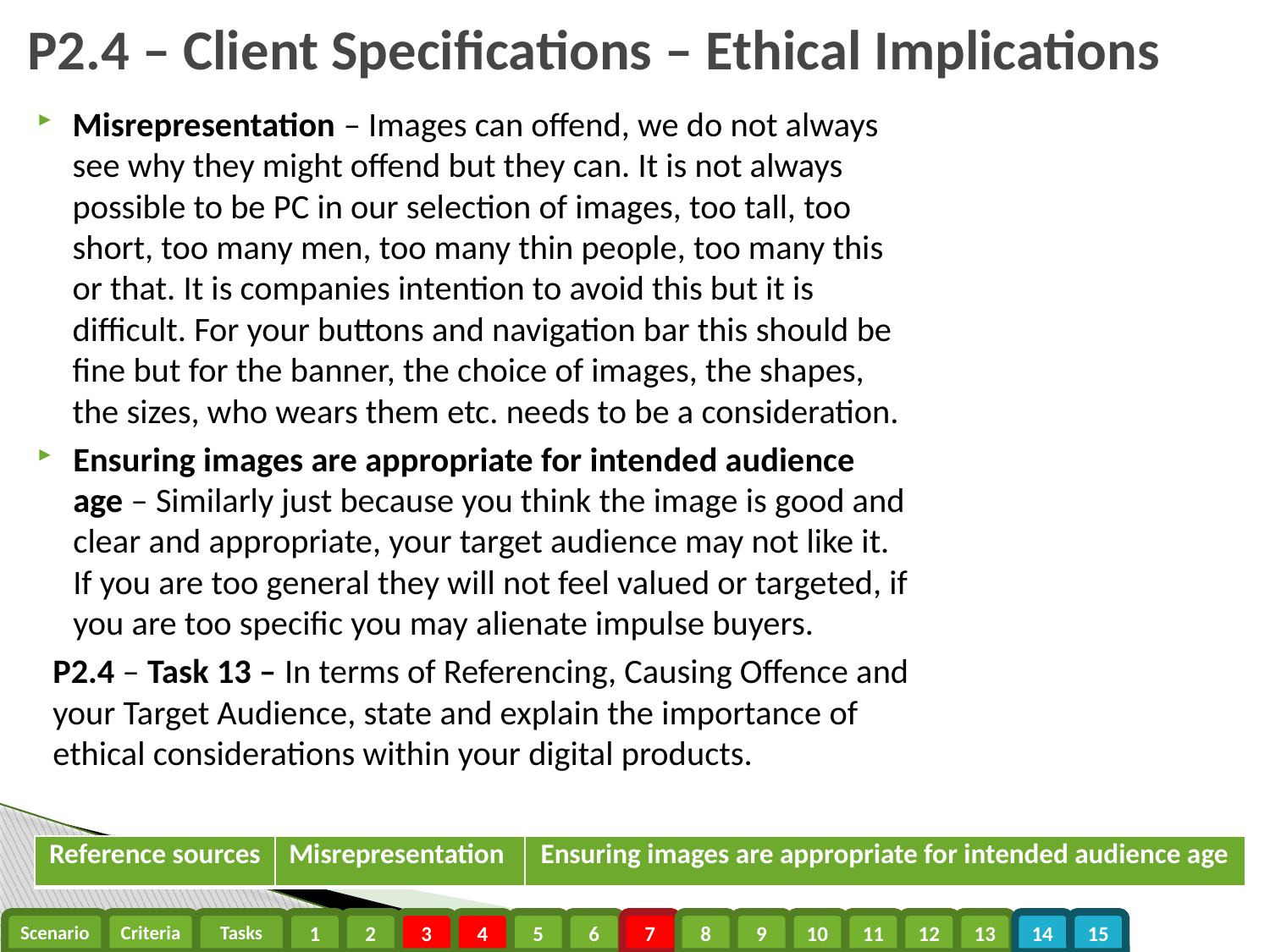

P2.4 – Client Specifications – Ethical Implications
Misrepresentation – Images can offend, we do not always see why they might offend but they can. It is not always possible to be PC in our selection of images, too tall, too short, too many men, too many thin people, too many this or that. It is companies intention to avoid this but it is difficult. For your buttons and navigation bar this should be fine but for the banner, the choice of images, the shapes, the sizes, who wears them etc. needs to be a consideration.
Ensuring images are appropriate for intended audience age – Similarly just because you think the image is good and clear and appropriate, your target audience may not like it. If you are too general they will not feel valued or targeted, if you are too specific you may alienate impulse buyers.
P2.4 – Task 13 – In terms of Referencing, Causing Offence and your Target Audience, state and explain the importance of ethical considerations within your digital products.

| Reference sources | Misrepresentation | Ensuring images are appropriate for intended audience age |
| --- | --- | --- |